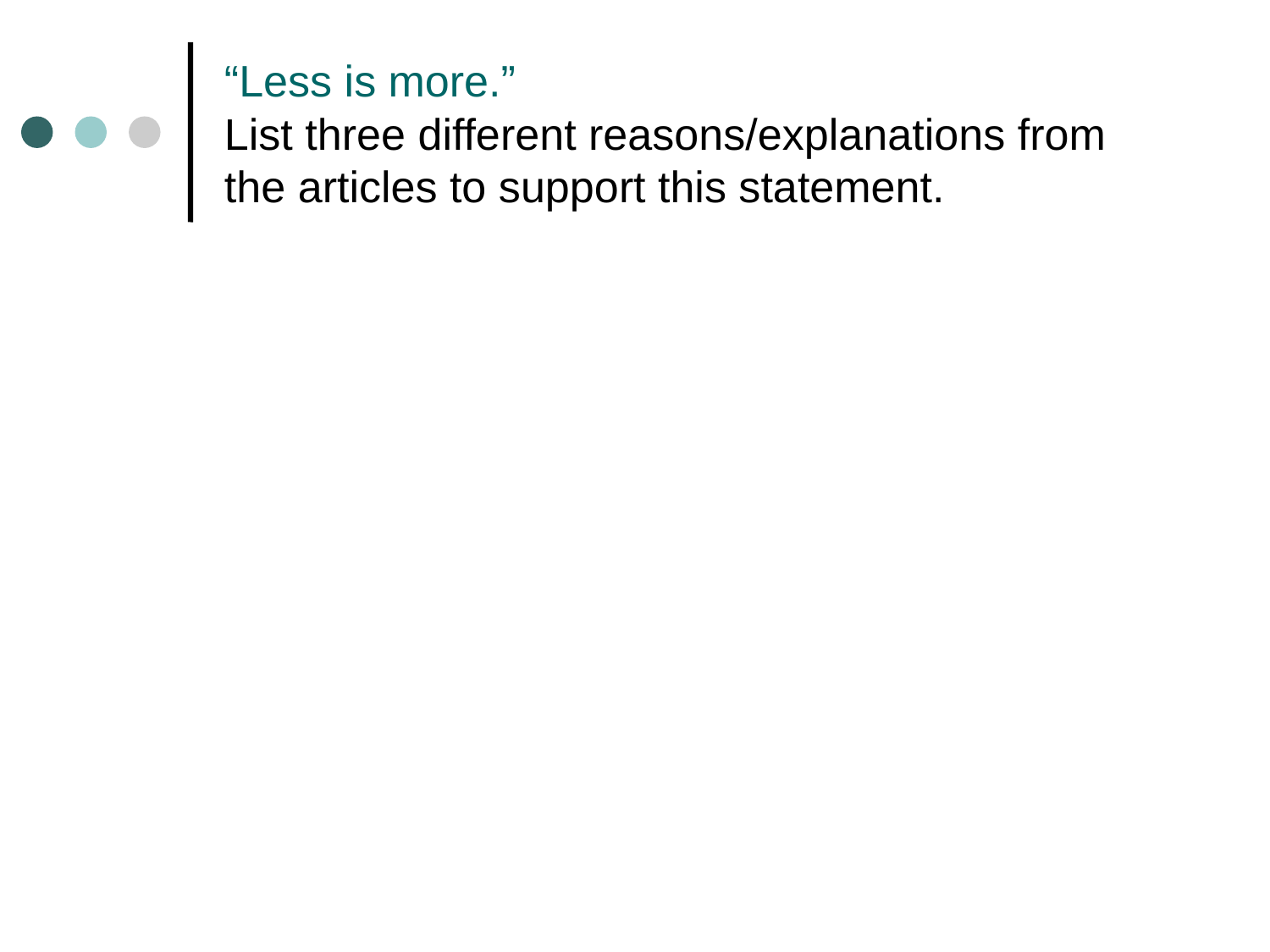

# “Less is more.” List three different reasons/explanations from the articles to support this statement.